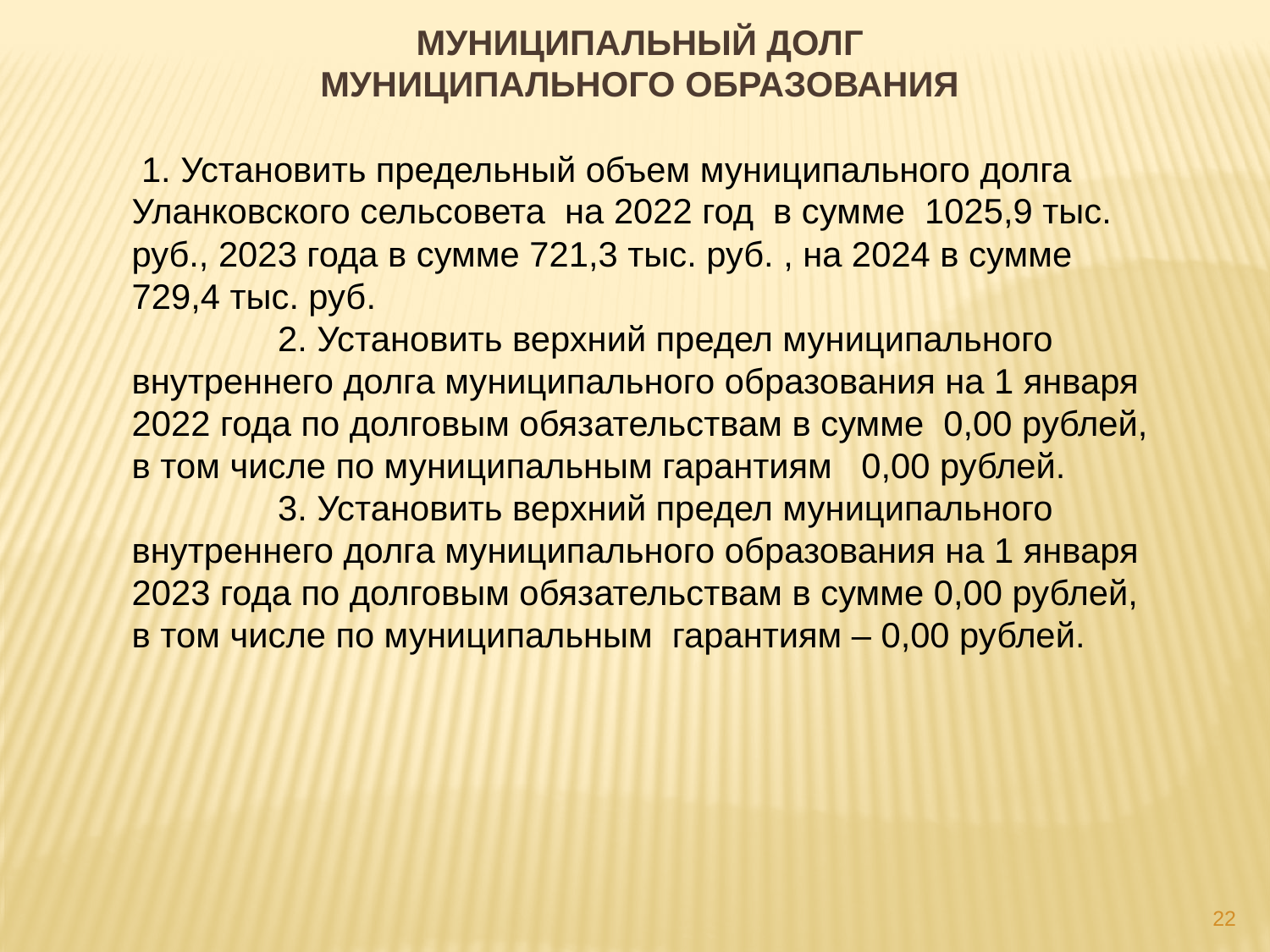

МУНИЦИПАЛЬНЫЙ ДОЛГ
МУНИЦИПАЛЬНОГО ОБРАЗОВАНИЯ

 1. Установить предельный объем муниципального долга Уланковского сельсовета  на 2022 год  в сумме  1025,9 тыс. руб., 2023 года в сумме 721,3 тыс. руб. , на 2024 в сумме 729,4 тыс. руб.
               2. Установить верхний предел муниципального внутреннего долга муниципального образования на 1 января 2022 года по долговым обязательствам в сумме  0,00 рублей, в том числе по муниципальным гарантиям   0,00 рублей.
               3. Установить верхний предел муниципального внутреннего долга муниципального образования на 1 января 2023 года по долговым обязательствам в сумме 0,00 рублей, в том числе по муниципальным  гарантиям – 0,00 рублей.

22